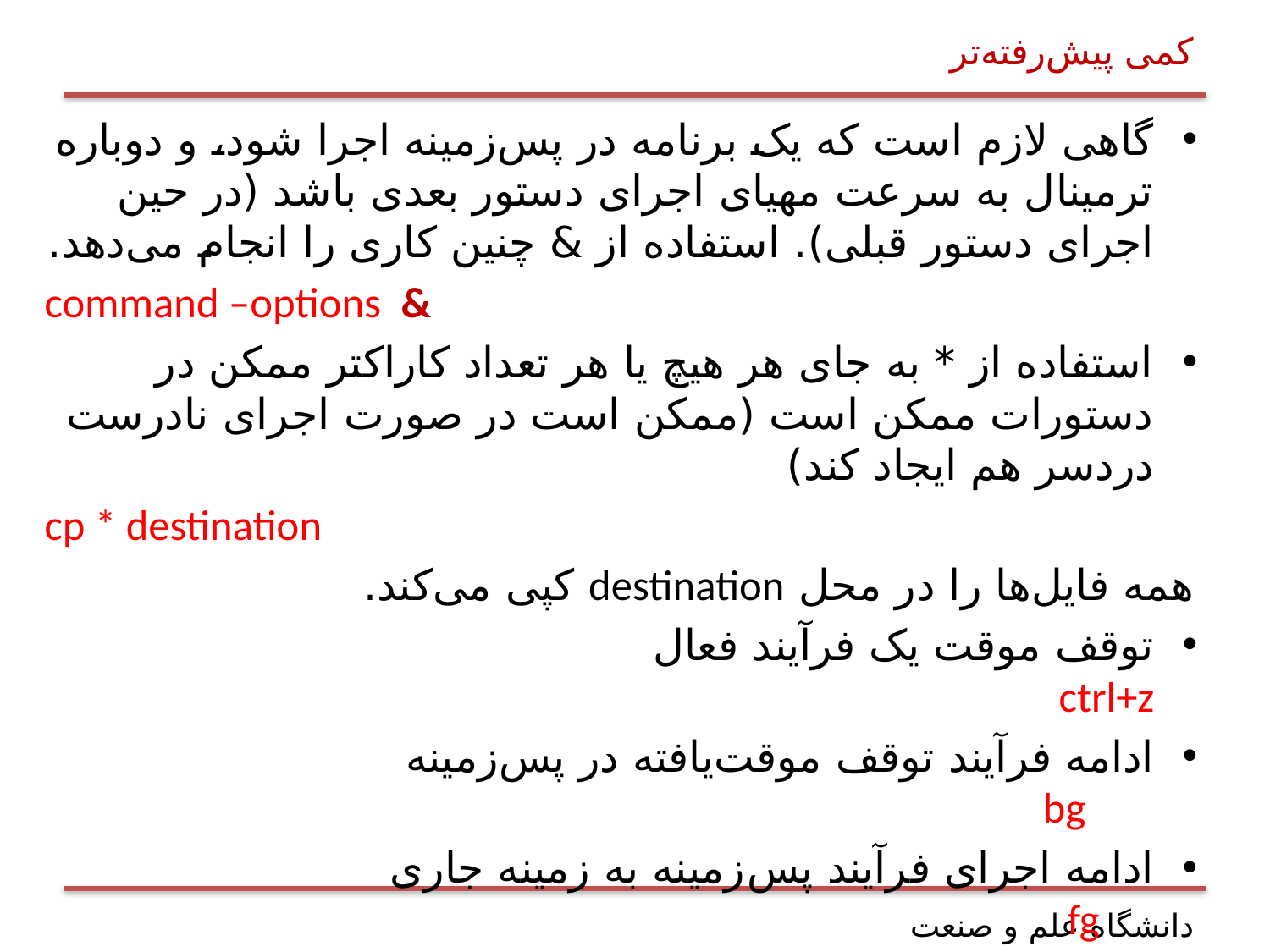

# کمی پیش‌رفته‌تر
گاهی لازم است که یک برنامه در پس‌زمینه اجرا شود، و دوباره ترمینال به سرعت مهیای اجرای دستور بعدی باشد (در حین اجرای دستور قبلی). استفاده از & چنین کاری را انجام می‌دهد.
command –options  &
استفاده از * به جای هر هیچ یا هر تعداد کاراکتر ممکن در دستورات ممکن است (ممکن است در صورت اجرای نادرست دردسر هم ایجاد کند)
cp * destination
‌همه فایل‌‌ها را در محل destination کپی می‌کند.
توقف موقت یک فرآیند فعال                                            ctrl+z
ادامه فرآیند توقف موقت‌یافته در پس‌زمینه                                bg
ادامه اجرای فرآیند پس‌زمینه به زمینه جاری                              fg